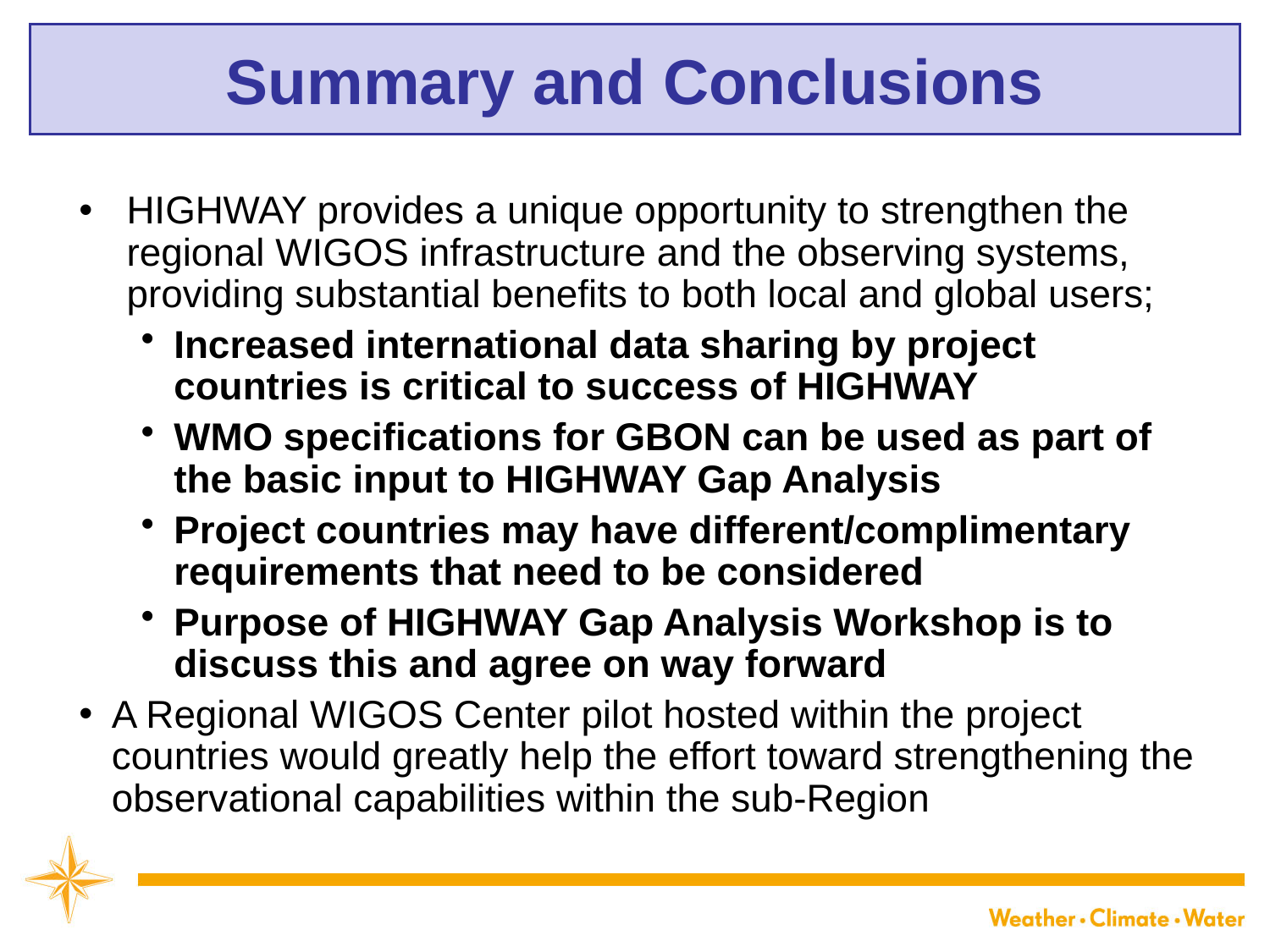

# Summary and Conclusions
HIGHWAY provides a unique opportunity to strengthen the regional WIGOS infrastructure and the observing systems, providing substantial benefits to both local and global users;
Increased international data sharing by project countries is critical to success of HIGHWAY
WMO specifications for GBON can be used as part of the basic input to HIGHWAY Gap Analysis
Project countries may have different/complimentary requirements that need to be considered
Purpose of HIGHWAY Gap Analysis Workshop is to discuss this and agree on way forward
A Regional WIGOS Center pilot hosted within the project countries would greatly help the effort toward strengthening the observational capabilities within the sub-Region